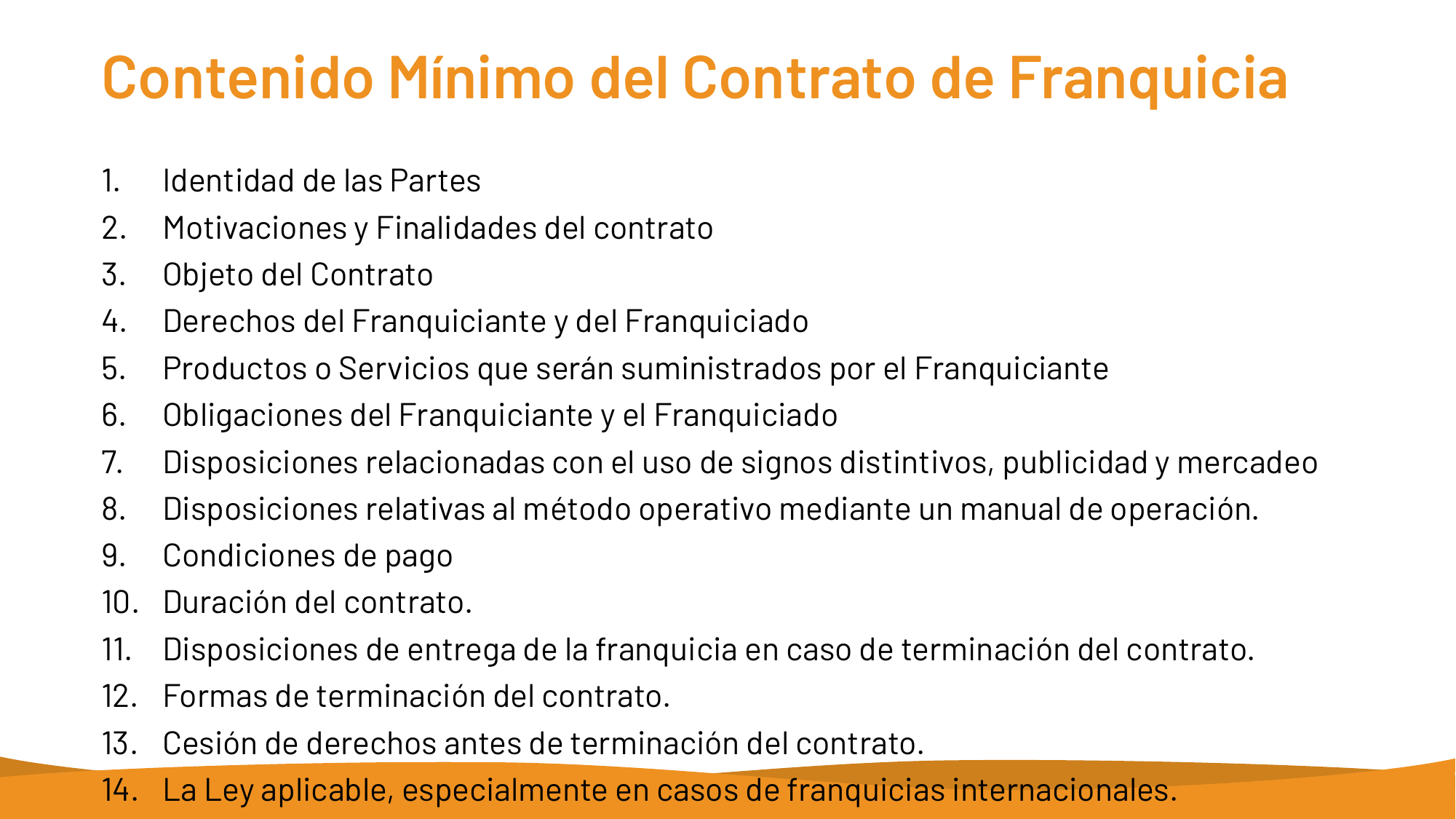

# Contenido Mínimo del Contrato de Franquicia
Identidad de las Partes
Motivaciones y Finalidades del contrato
Objeto del Contrato
Derechos del Franquiciante y del Franquiciado
Productos o Servicios que serán suministrados por el Franquiciante
Obligaciones del Franquiciante y el Franquiciado
Disposiciones relacionadas con el uso de signos distintivos, publicidad y mercadeo
Disposiciones relativas al método operativo mediante un manual de operación.
Condiciones de pago
Duración del contrato.
Disposiciones de entrega de la franquicia en caso de terminación del contrato.
Formas de terminación del contrato.
Cesión de derechos antes de terminación del contrato.
La Ley aplicable, especialmente en casos de franquicias internacionales.